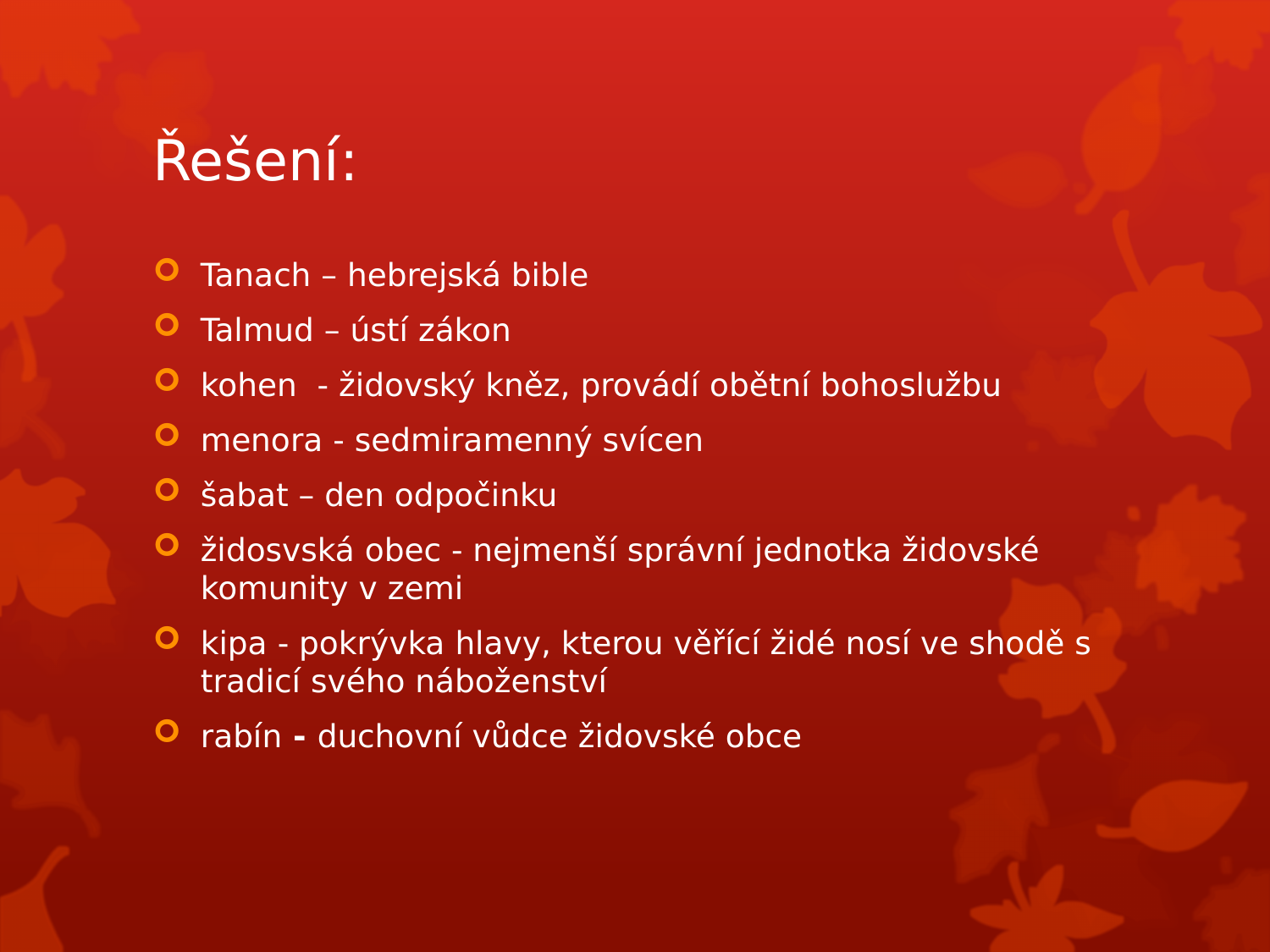

# Řešení:
Tanach – hebrejská bible
Talmud – ústí zákon
kohen  - židovský kněz, provádí obětní bohoslužbu
menora - sedmiramenný svícen
šabat – den odpočinku
židosvská obec - nejmenší správní jednotka židovské komunity v zemi
kipa - pokrývka hlavy, kterou věřící židé nosí ve shodě s tradicí svého náboženství
rabín - duchovní vůdce židovské obce